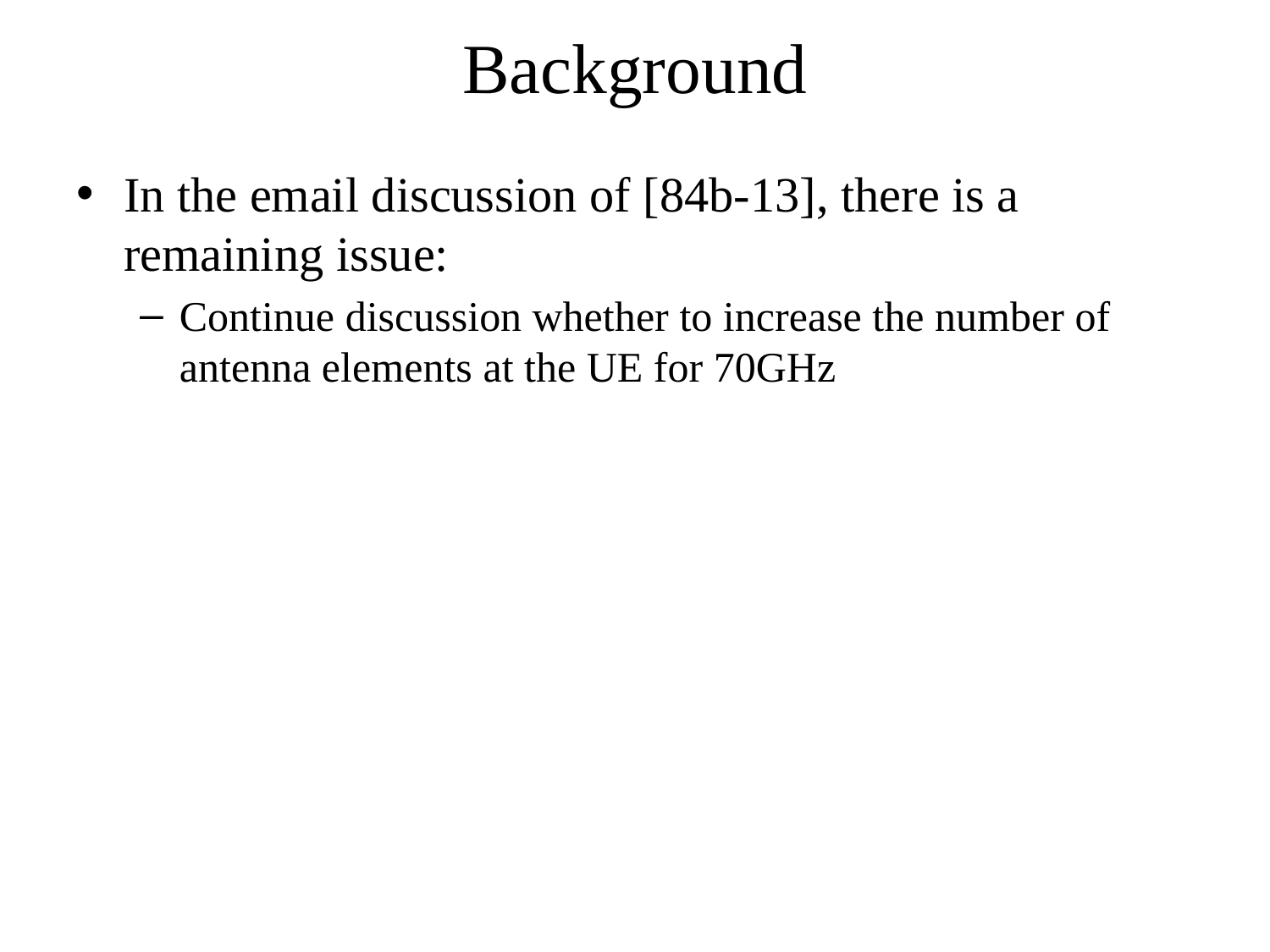

# Background
In the email discussion of [84b-13], there is a remaining issue:
Continue discussion whether to increase the number of antenna elements at the UE for 70GHz